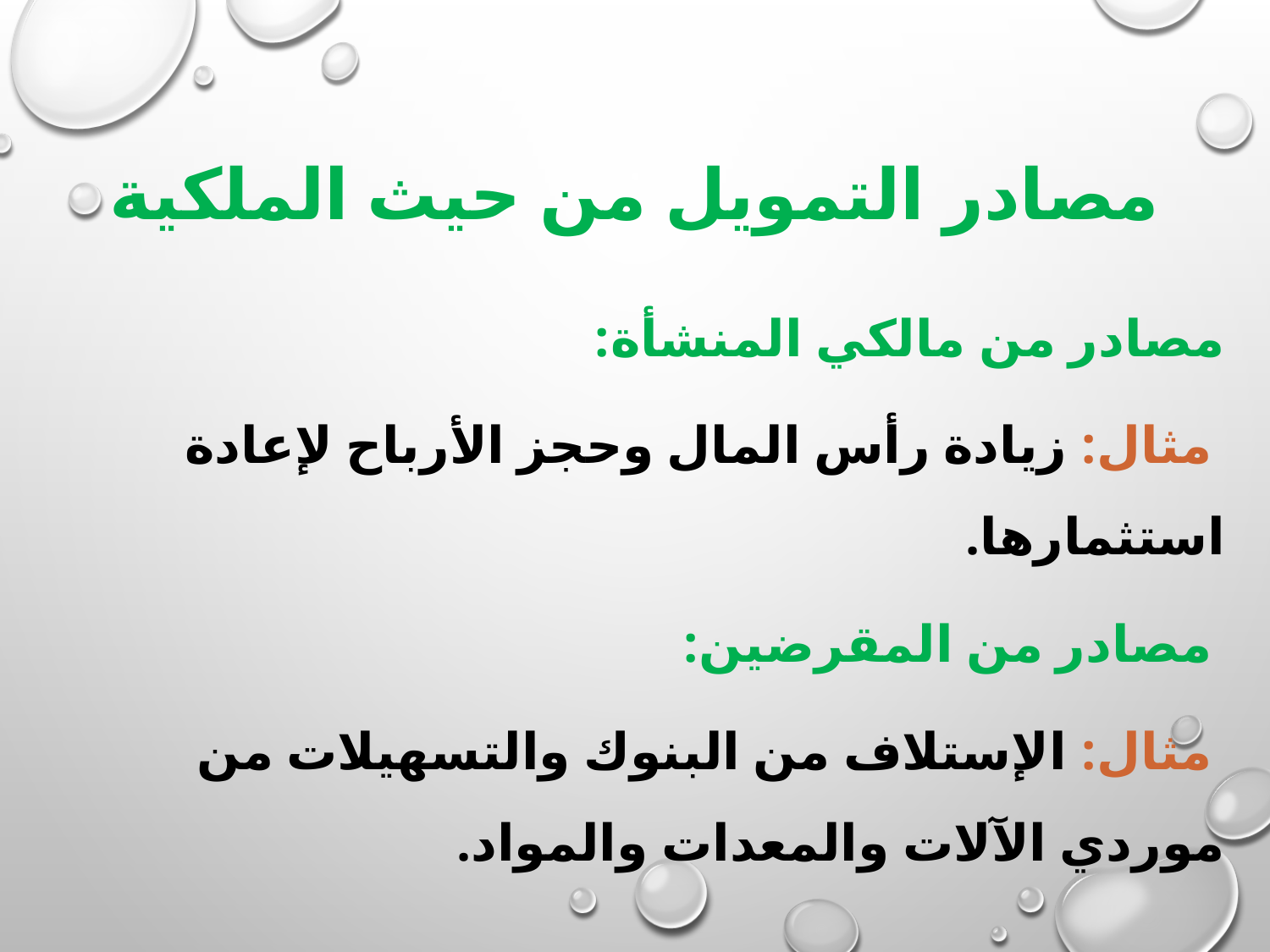

# مصادر التمويل من حيث الملكية
مصادر من مالكي المنشأة:
 مثال: زيادة رأس المال وحجز الأرباح لإعادة استثمارها.
 مصادر من المقرضين:
 مثال: الإستلاف من البنوك والتسهيلات من موردي الآلات والمعدات والمواد.